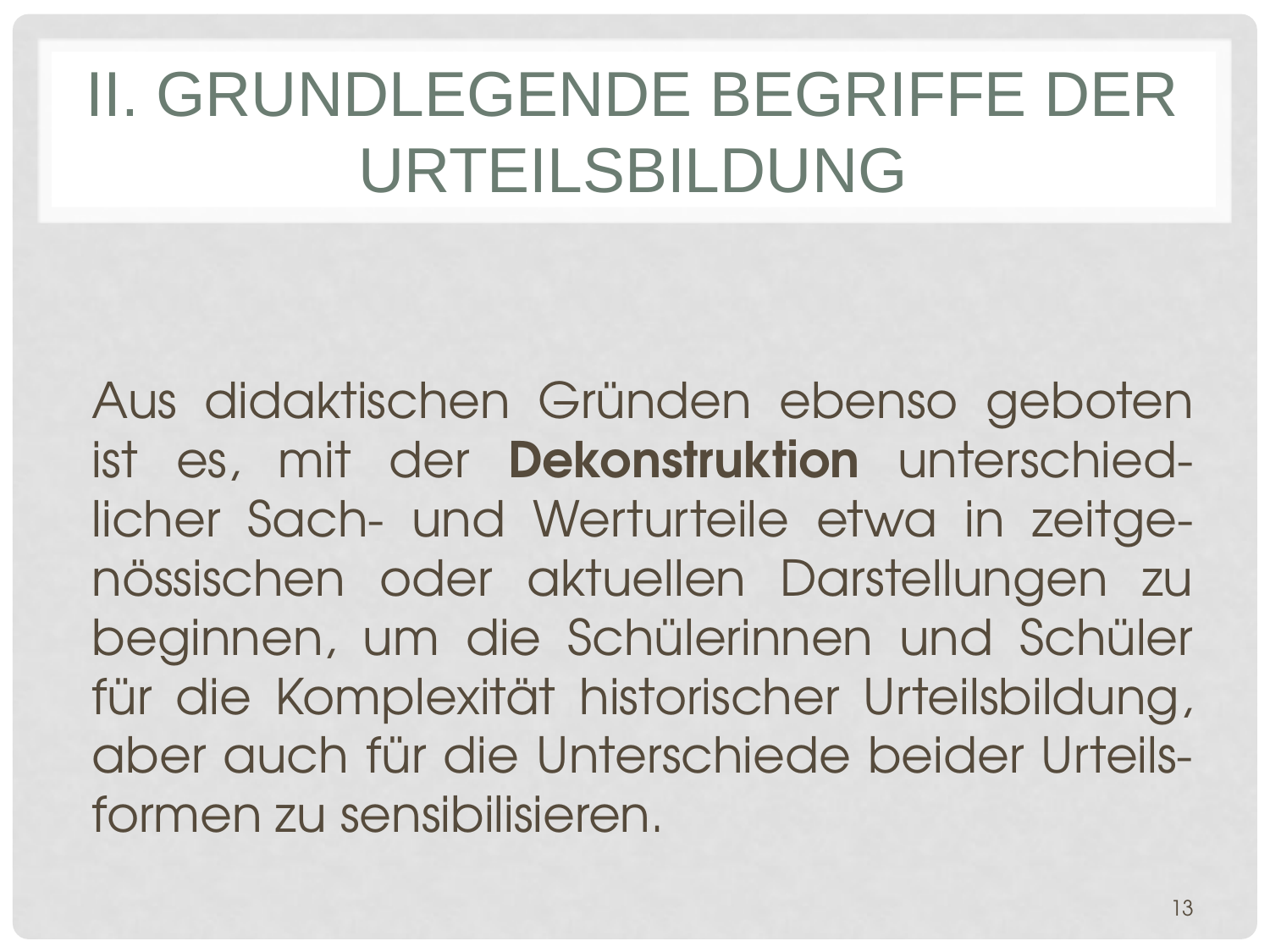

# II. Grundlegende Begriffe der urteilsbildung

Aus didaktischen Gründen ebenso geboten ist es, mit der Dekonstruktion unterschied-licher Sach- und Werturteile etwa in zeitge-nössischen oder aktuellen Darstellungen zu beginnen, um die Schülerinnen und Schüler für die Komplexität historischer Urteilsbildung, aber auch für die Unterschiede beider Urteils-formen zu sensibilisieren.

13